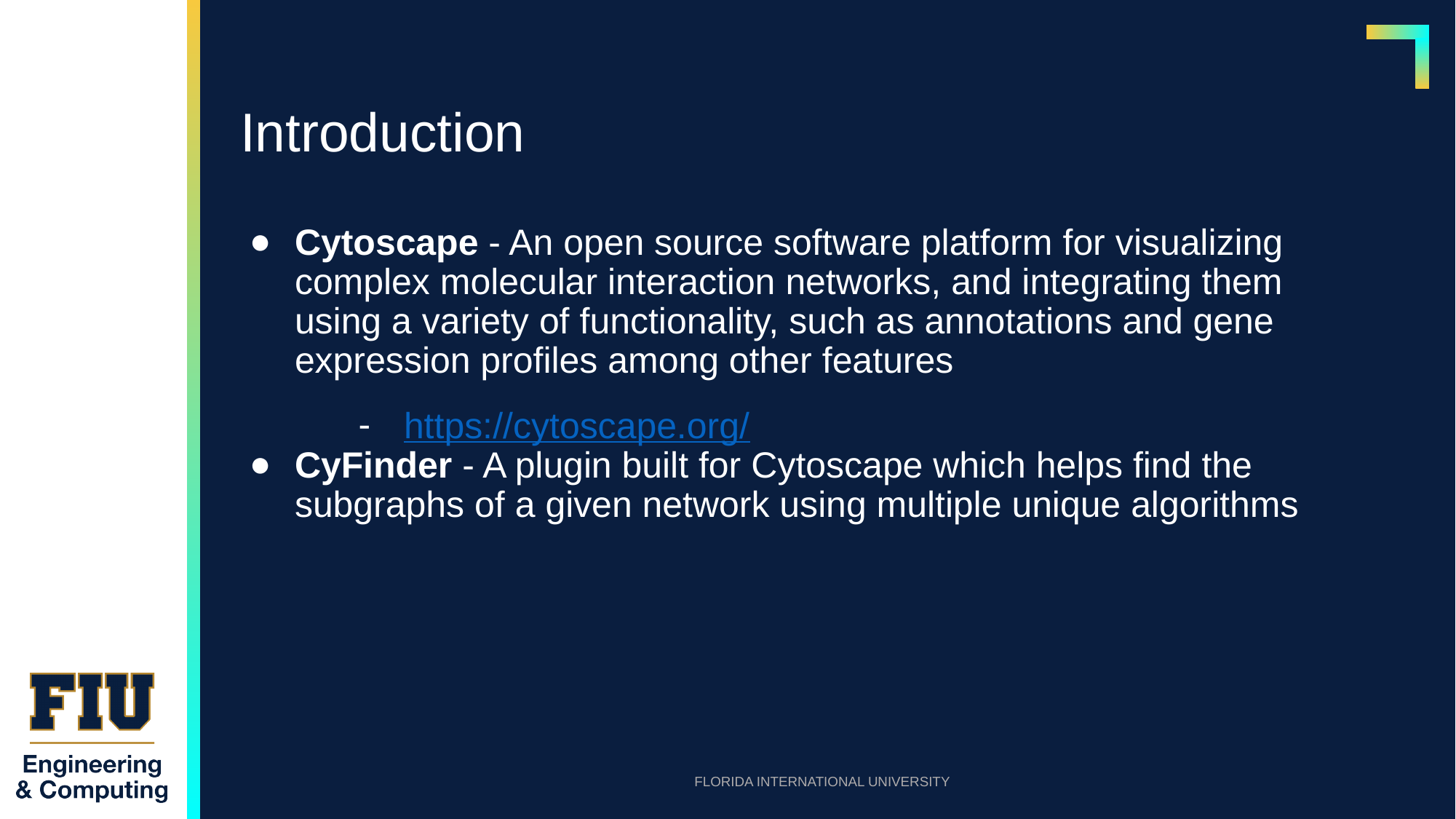

# Introduction
Cytoscape - An open source software platform for visualizing complex molecular interaction networks, and integrating them using a variety of functionality, such as annotations and gene expression profiles among other features
https://cytoscape.org/
CyFinder - A plugin built for Cytoscape which helps find the subgraphs of a given network using multiple unique algorithms